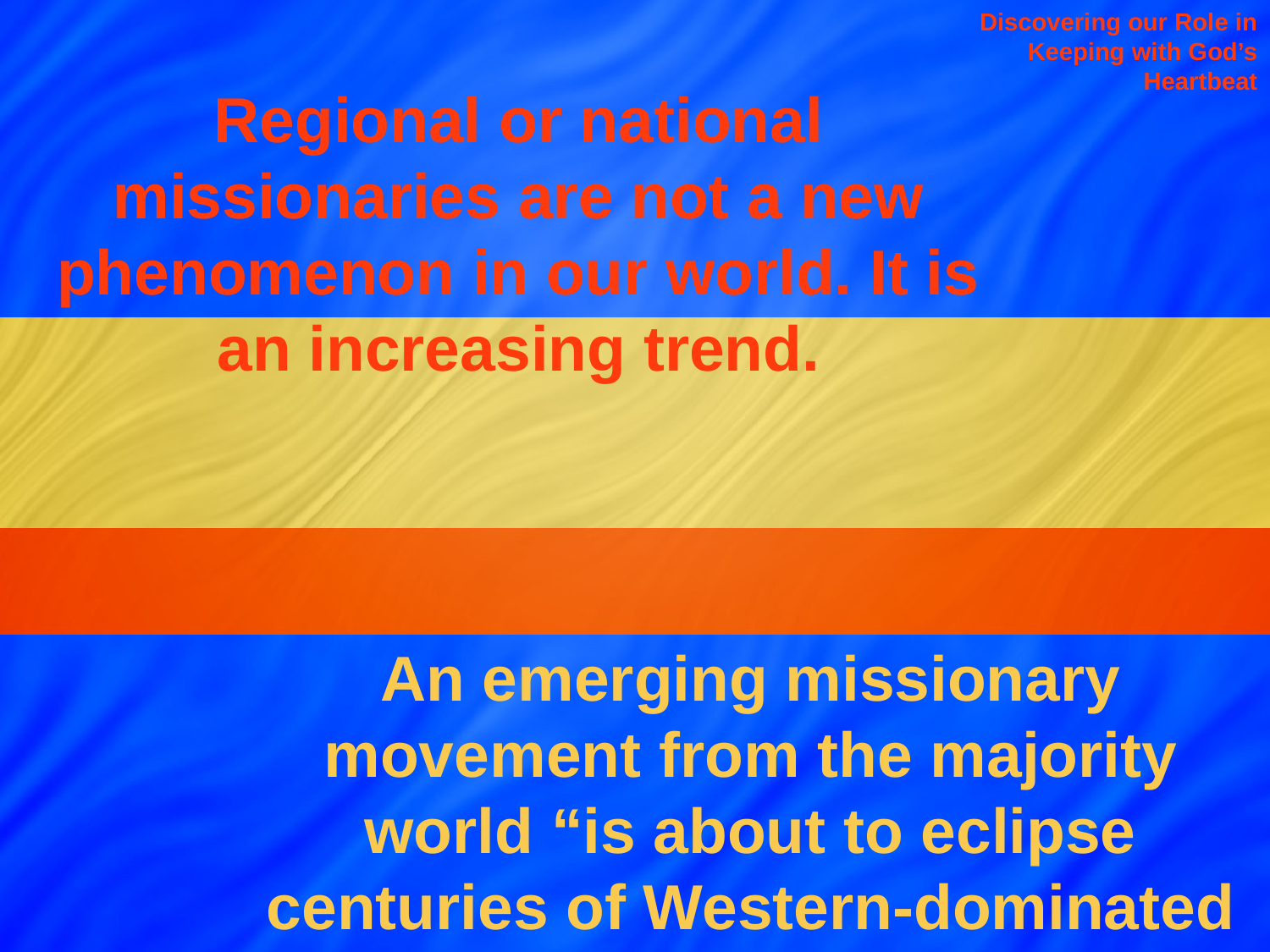

Discovering our Role in Keeping with God’s Heartbeat
Regional or national missionaries are not a new phenomenon in our world. It is an increasing trend.
An emerging missionary movement from the majority world “is about to eclipse centuries of Western-dominated Protestant missions.” (Moll 2006, 1)